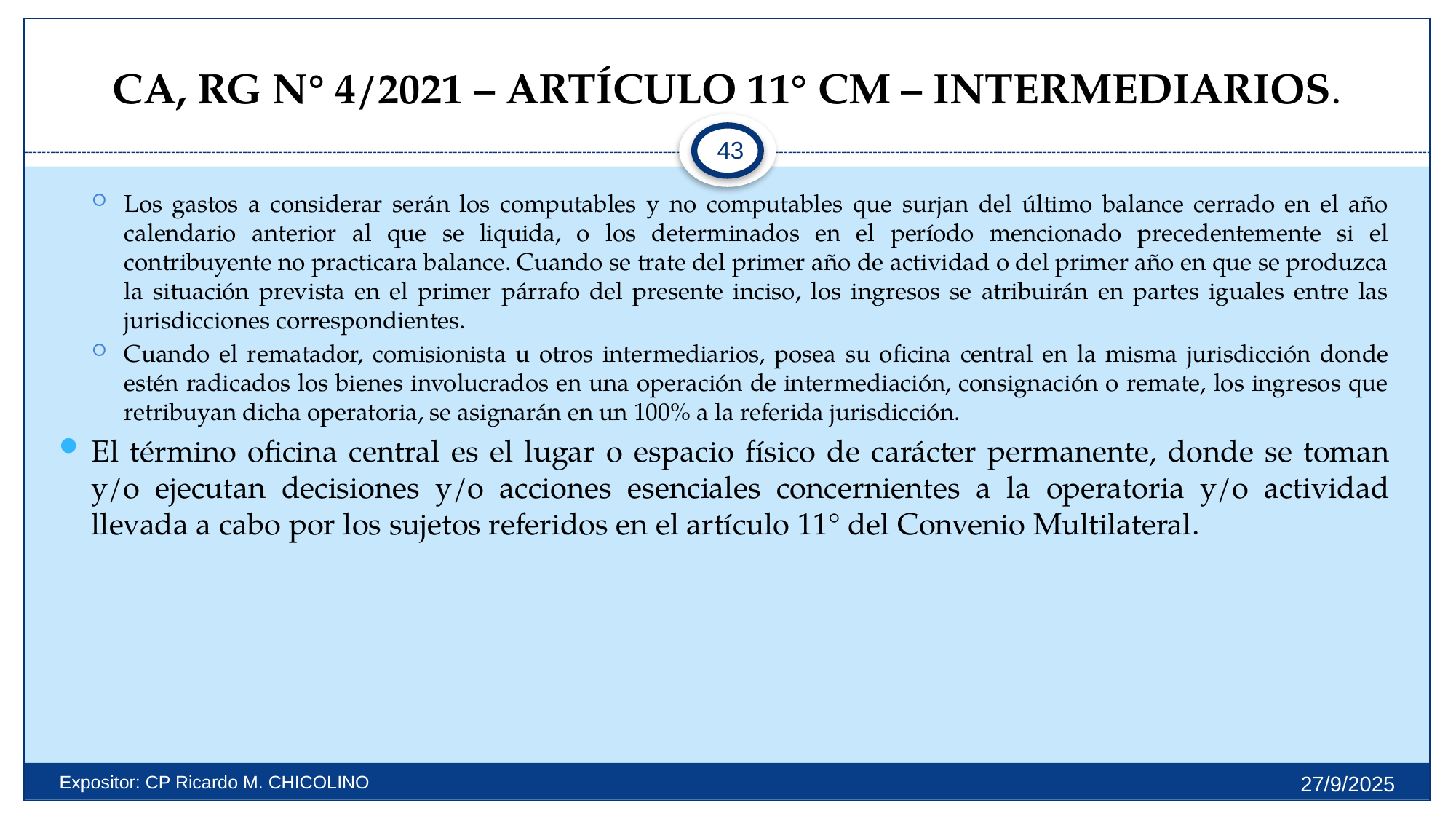

# CA, RG N° 4/2021 – ARTÍCULO 11° CM – INTERMEDIARIOS.
43
Los gastos a considerar serán los computables y no computables que surjan del último balance cerrado en el año calendario anterior al que se liquida, o los determinados en el período mencionado precedentemente si el contribuyente no practicara balance. Cuando se trate del primer año de actividad o del primer año en que se produzca la situación prevista en el primer párrafo del presente inciso, los ingresos se atribuirán en partes iguales entre las jurisdicciones correspondientes.
Cuando el rematador, comisionista u otros intermediarios, posea su oficina central en la misma jurisdicción donde estén radicados los bienes involucrados en una operación de intermediación, consignación o remate, los ingresos que retribuyan dicha operatoria, se asignarán en un 100% a la referida jurisdicción.
El término oficina central es el lugar o espacio físico de carácter permanente, donde se toman y/o ejecutan decisiones y/o acciones esenciales concernientes a la operatoria y/o actividad llevada a cabo por los sujetos referidos en el artículo 11° del Convenio Multilateral.

27/9/2025
Expositor: CP Ricardo M. CHICOLINO